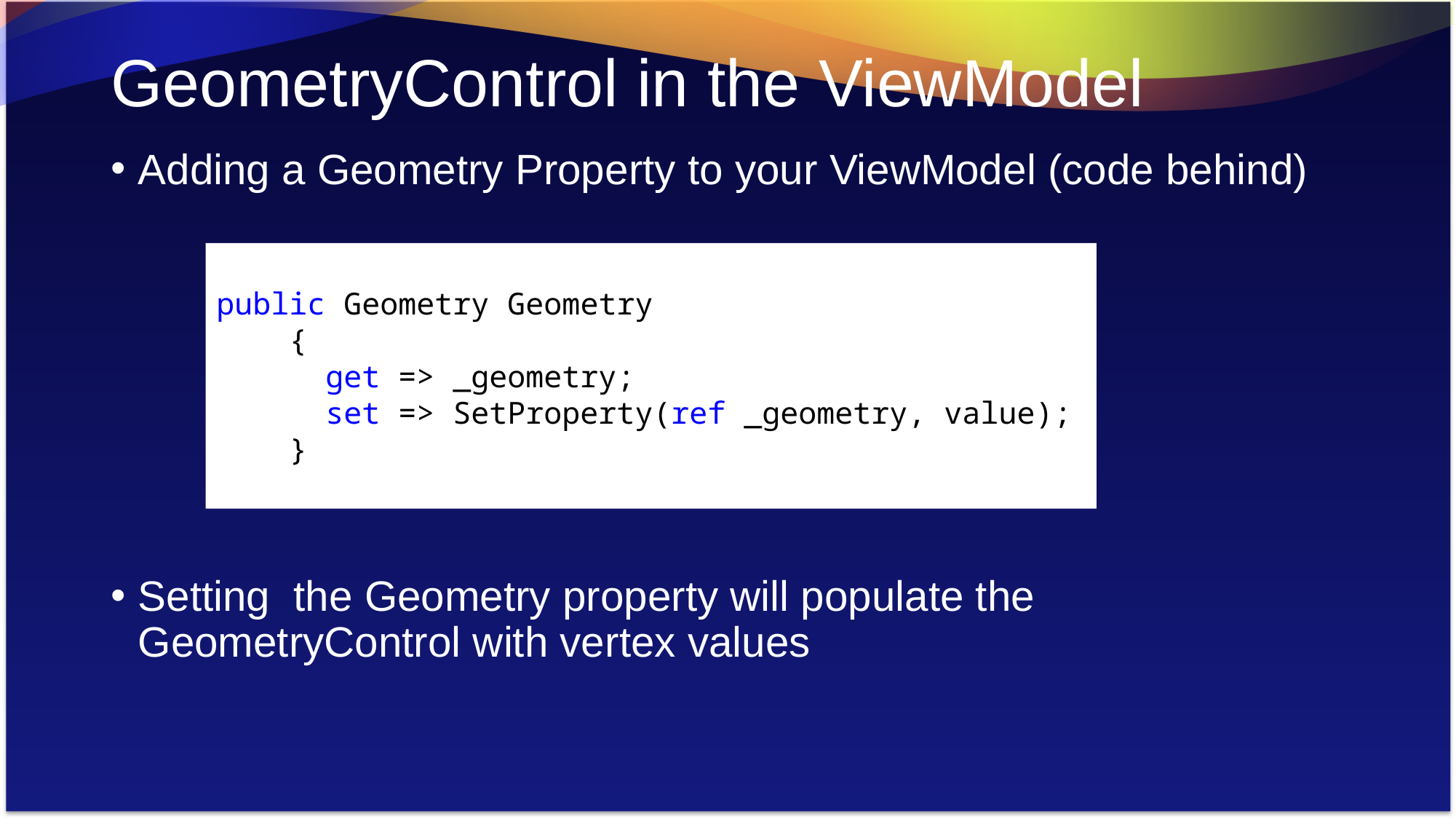

# GeometryControl in the ViewModel
Adding a Geometry Property to your ViewModel (code behind)

Setting  the Geometry property will populate the GeometryControl with vertex values

public Geometry Geometry
    {
      get => _geometry;
      set => SetProperty(ref _geometry, value);
    }